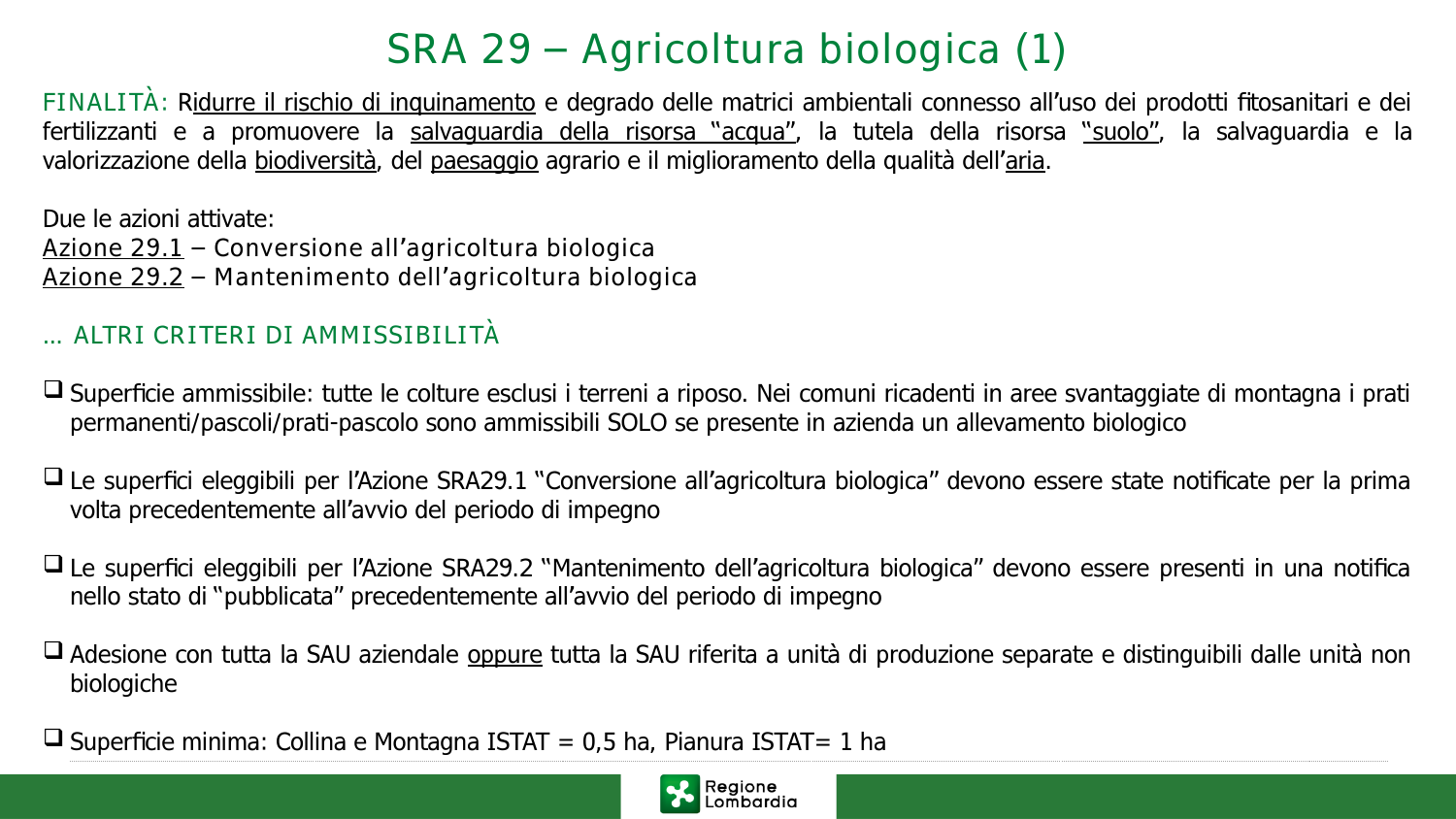

# SRA 29 – Agricoltura biologica (1)
FINALITÀ: Ridurre il rischio di inquinamento e degrado delle matrici ambientali connesso all’uso dei prodotti fitosanitari e dei fertilizzanti e a promuovere la salvaguardia della risorsa “acqua”, la tutela della risorsa “suolo”, la salvaguardia e la valorizzazione della biodiversità, del paesaggio agrario e il miglioramento della qualità dell’aria.

Due le azioni attivate:
Azione 29.1 – Conversione all’agricoltura biologica
Azione 29.2 – Mantenimento dell’agricoltura biologica

… ALTRI CRITERI DI AMMISSIBILITÀ

Superficie ammissibile: tutte le colture esclusi i terreni a riposo. Nei comuni ricadenti in aree svantaggiate di montagna i prati permanenti/pascoli/prati-pascolo sono ammissibili SOLO se presente in azienda un allevamento biologico

Le superfici eleggibili per l’Azione SRA29.1 “Conversione all’agricoltura biologica” devono essere state notificate per la prima volta precedentemente all’avvio del periodo di impegno

Le superfici eleggibili per l’Azione SRA29.2 “Mantenimento dell’agricoltura biologica” devono essere presenti in una notifica nello stato di “pubblicata” precedentemente all’avvio del periodo di impegno

Adesione con tutta la SAU aziendale oppure tutta la SAU riferita a unità di produzione separate e distinguibili dalle unità non biologiche

Superficie minima: Collina e Montagna ISTAT = 0,5 ha, Pianura ISTAT= 1 ha